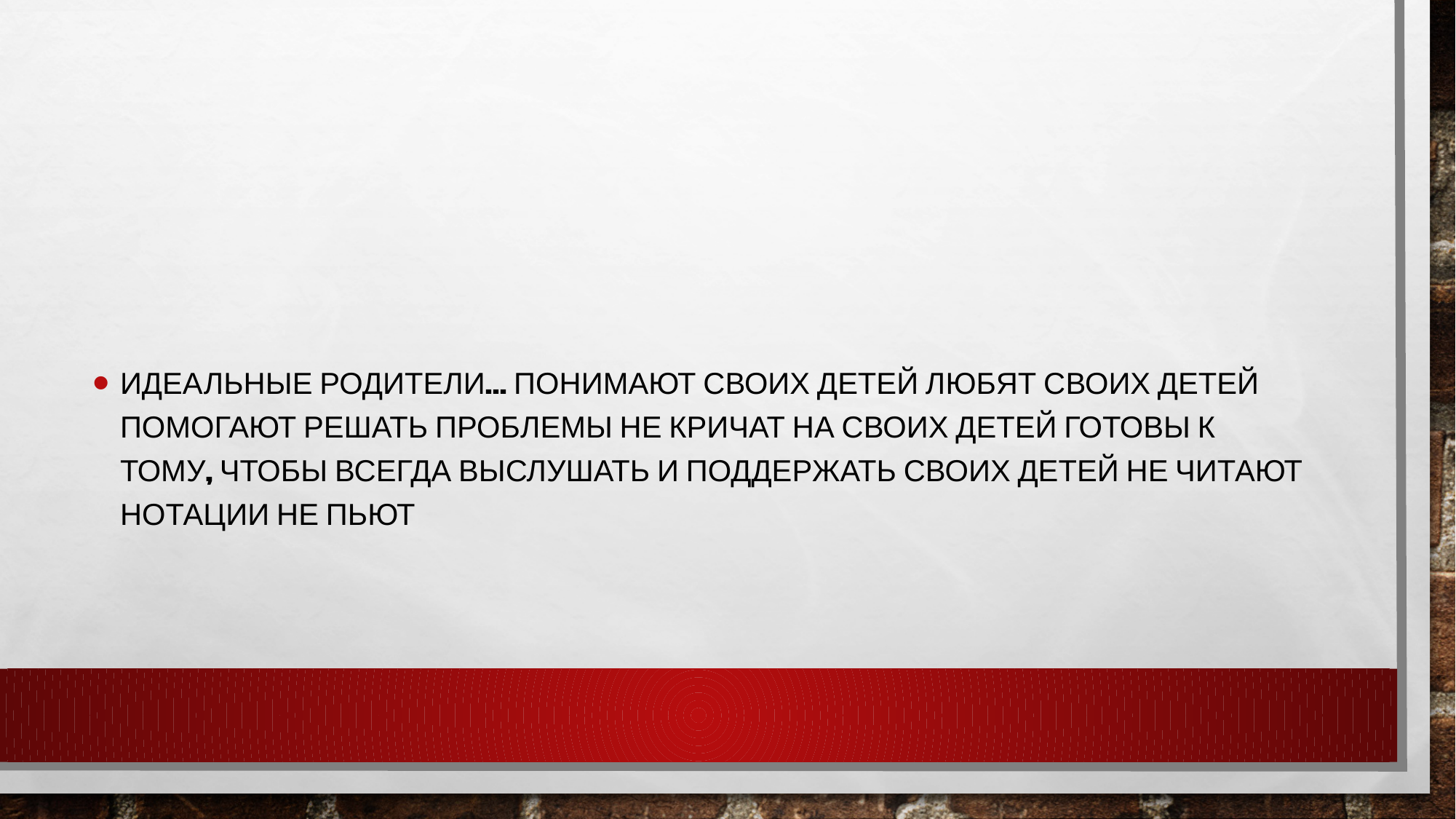

#
Идеальные родители… Понимают своих детей Любят своих детей Помогают решать проблемы Не кричат на своих детей Готовы к тому, чтобы всегда выслушать и поддержать своих детей Не читают нотации Не пьют